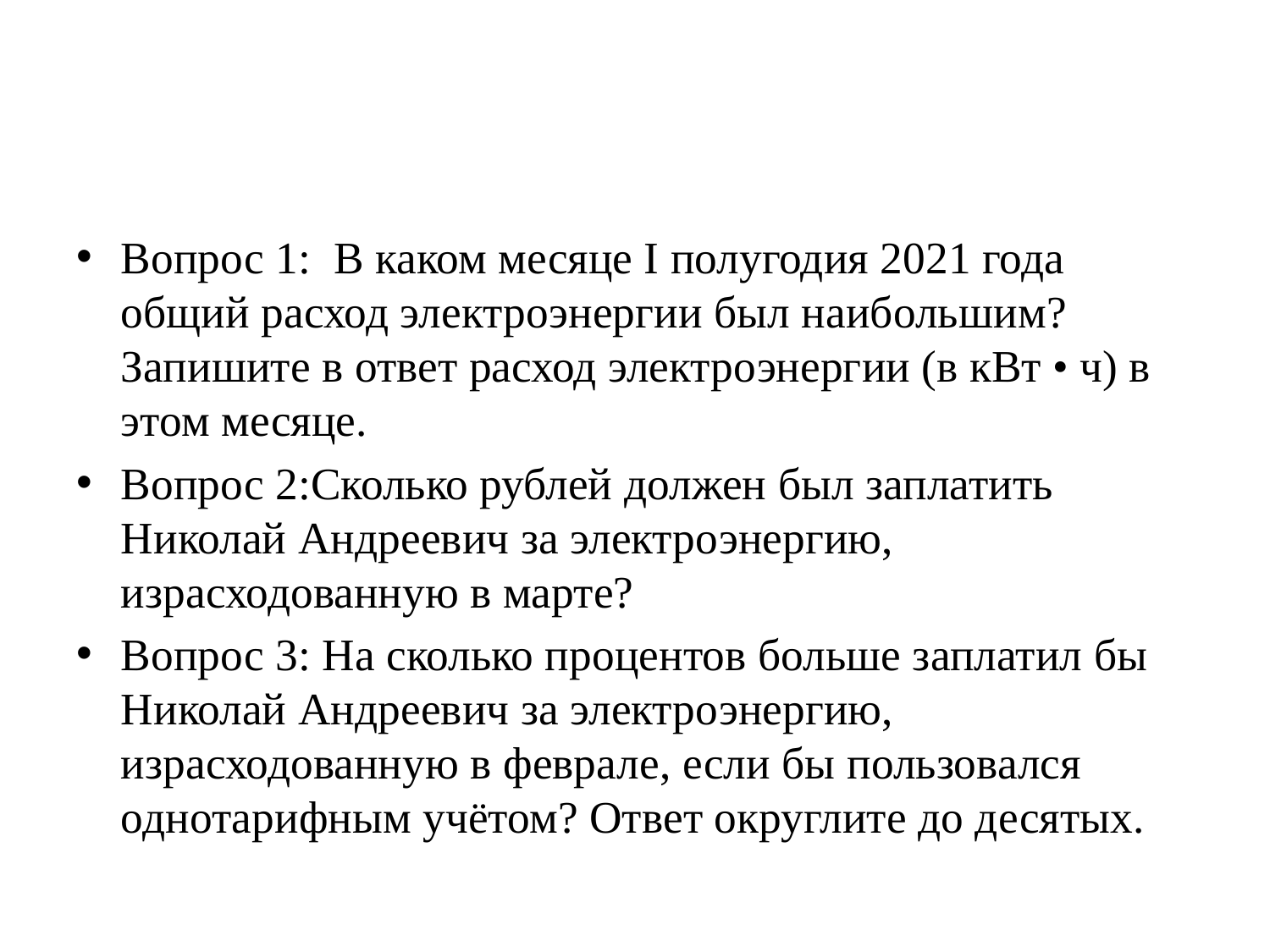

#
Вопрос 1:  В каком месяце I полугодия 2021 года общий расход электроэнергии был наибольшим? Запишите в ответ расход электроэнергии (в кВт • ч) в этом месяце.
Вопрос 2:Сколько рублей должен был заплатить Николай Андреевич за электроэнергию, израсходованную в марте?
Вопрос 3: На сколько процентов больше заплатил бы Николай Андреевич за электроэнергию, израсходованную в феврале, если бы пользовался однотарифным учётом? Ответ округлите до десятых.